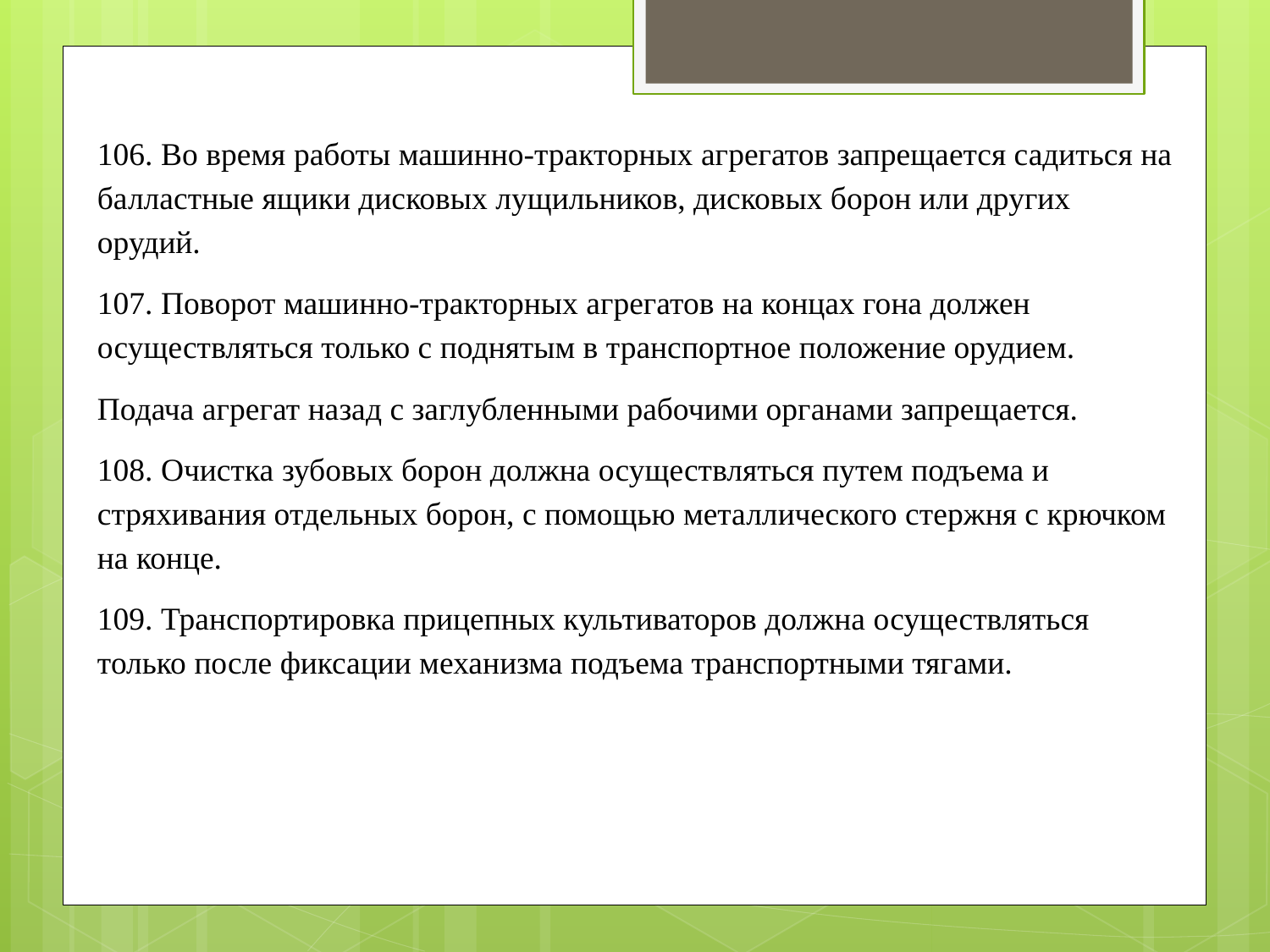

106. Во время работы машинно-тракторных агрегатов запрещается садиться на балластные ящики дисковых лущильников, дисковых борон или других орудий.
107. Поворот машинно-тракторных агрегатов на концах гона должен осуществляться только с поднятым в транспортное положение орудием.
Подача агрегат назад с заглубленными рабочими органами запрещается.
108. Очистка зубовых борон должна осуществляться путем подъема и стряхивания отдельных борон, с помощью металлического стержня с крючком на конце.
109. Транспортировка прицепных культиваторов должна осуществляться только после фиксации механизма подъема транспортными тягами.